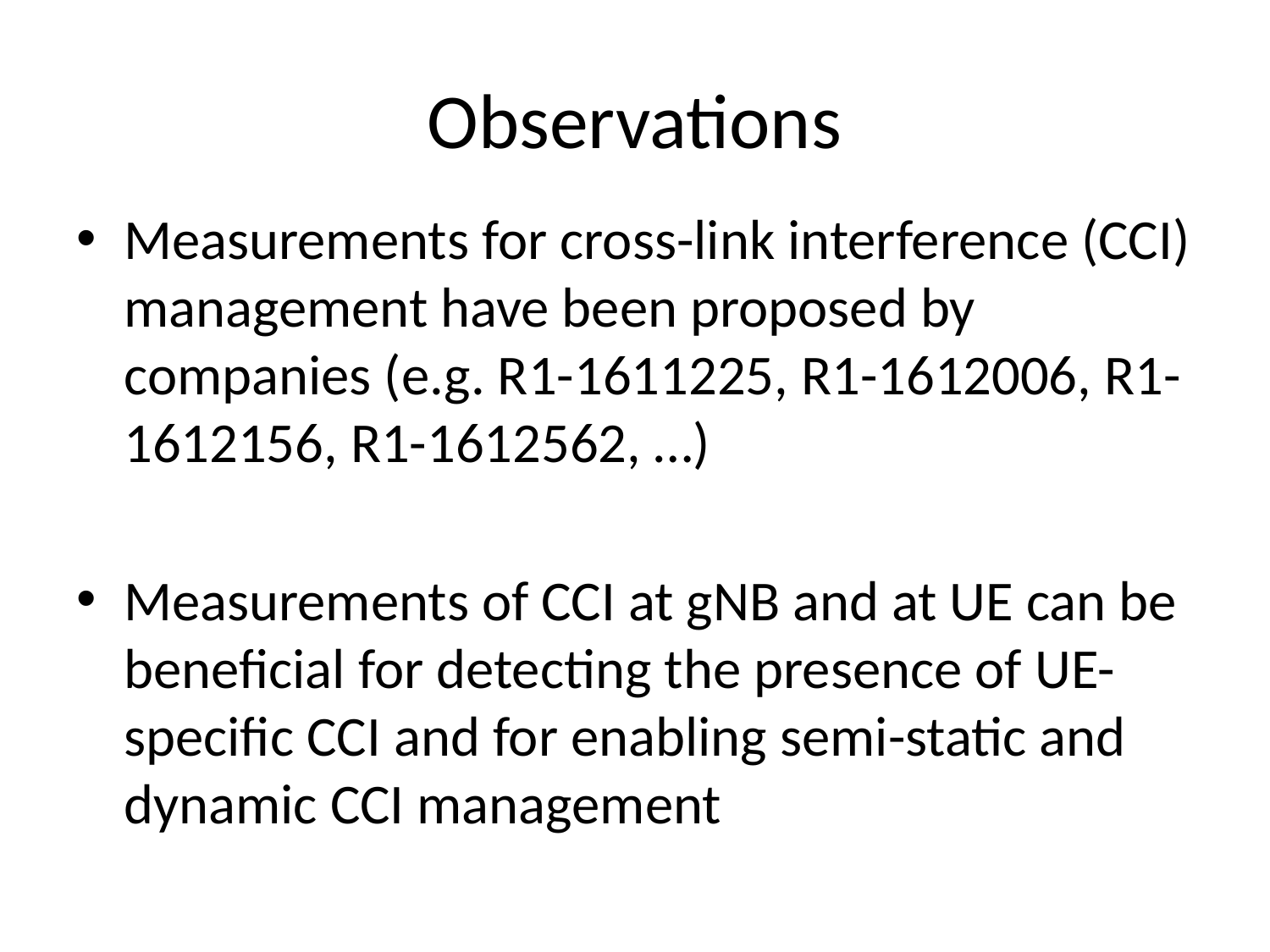

# Observations
Measurements for cross-link interference (CCI) management have been proposed by companies (e.g. R1-1611225, R1-1612006, R1-1612156, R1-1612562, …)

Measurements of CCI at gNB and at UE can be beneficial for detecting the presence of UE-specific CCI and for enabling semi-static and dynamic CCI management